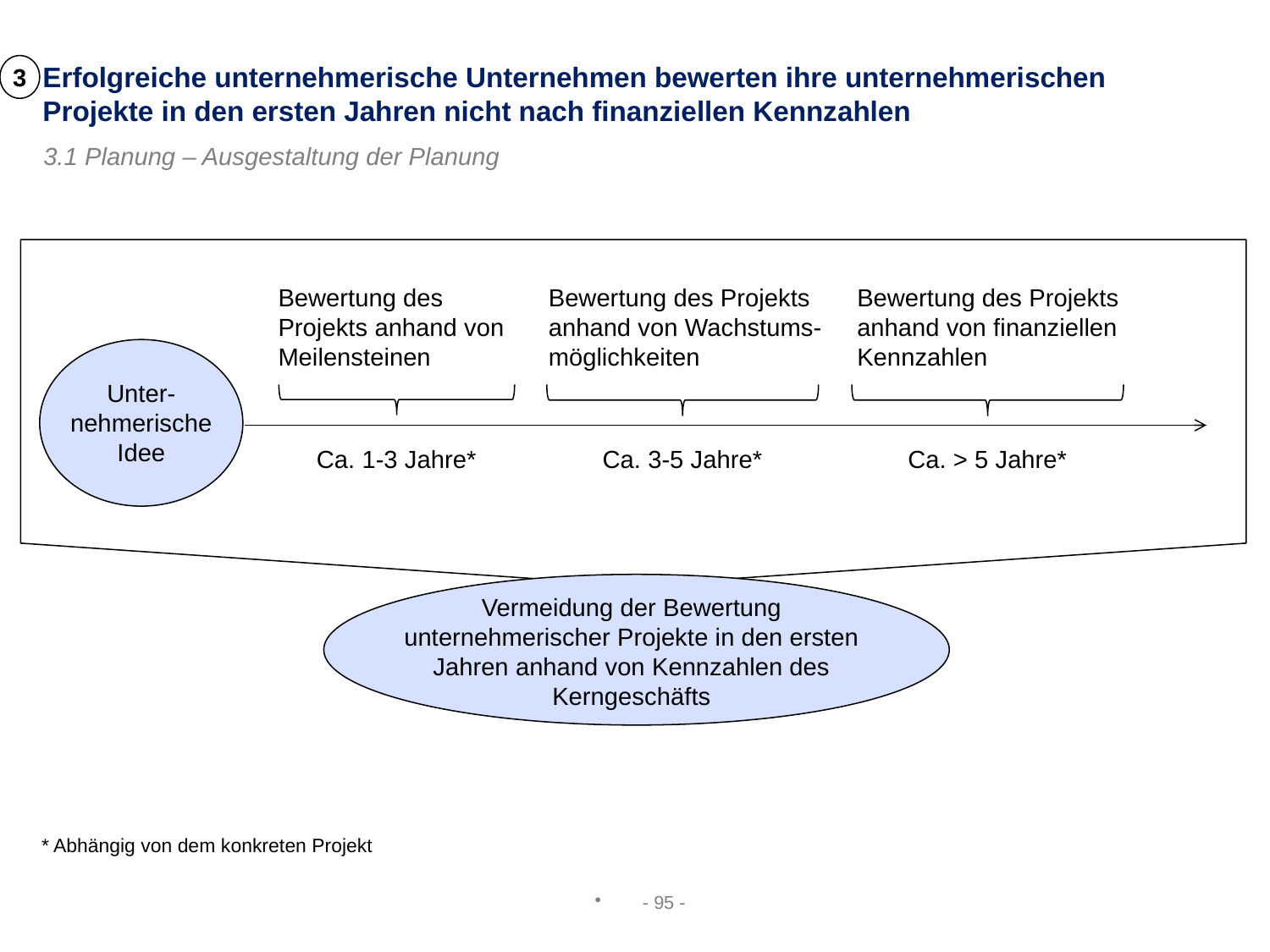

Erfolgreiche unternehmerische Unternehmen bewerten ihre unternehmerischen Projekte in den ersten Jahren nicht nach finanziellen Kennzahlen

3
3.1 Planung – Ausgestaltung der Planung

Bewertung des Projekts anhand von Meilensteinen
Bewertung des Projekts anhand von Wachstums-möglichkeiten
Bewertung des Projekts anhand von finanziellen Kennzahlen

Unter-nehmerische Idee
Ca. 1-3 Jahre*
Ca. 3-5 Jahre*
Ca. > 5 Jahre*

Vermeidung der Bewertung unternehmerischer Projekte in den ersten Jahren anhand von Kennzahlen des Kerngeschäfts
* Abhängig von dem konkreten Projekt
- 95 -